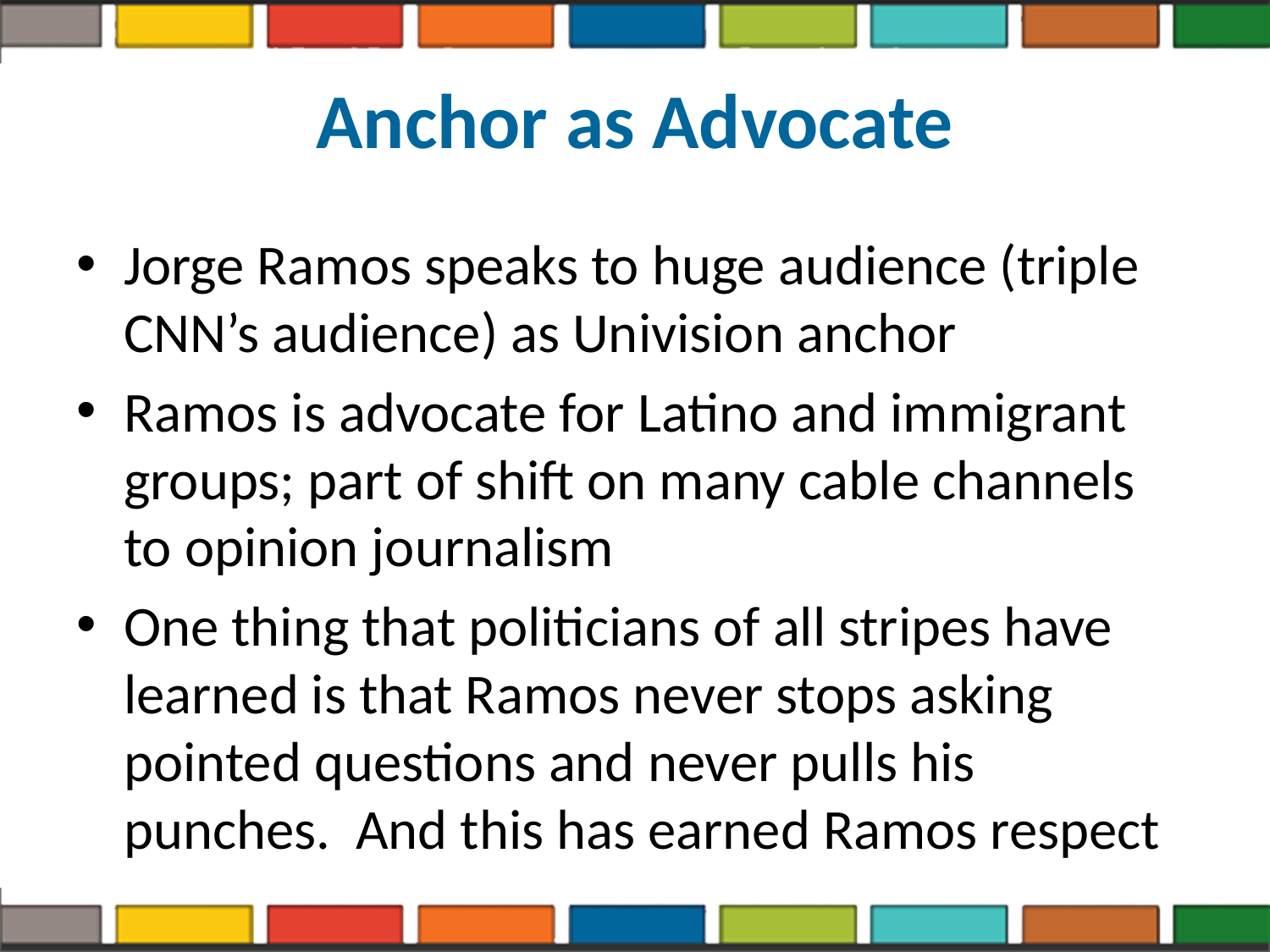

# Anchor as Advocate
Jorge Ramos speaks to huge audience (triple CNN’s audience) as Univision anchor
Ramos is advocate for Latino and immigrant groups; part of shift on many cable channels to opinion journalism
One thing that politicians of all stripes have learned is that Ramos never stops asking pointed questions and never pulls his punches.  And this has earned Ramos respect